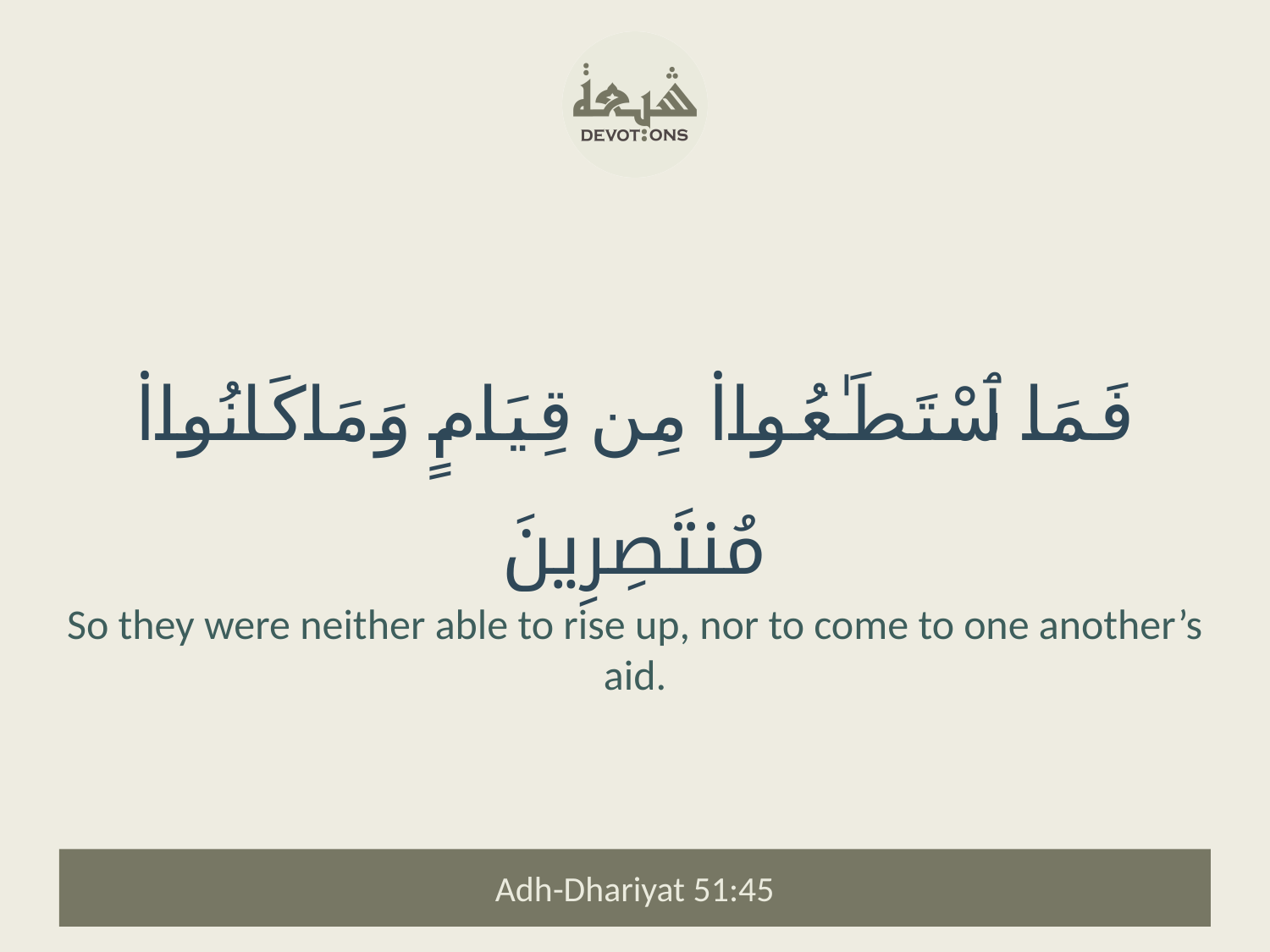

فَمَا ٱسْتَطَـٰعُوا۟ مِن قِيَامٍ وَمَا كَانُوا۟ مُنتَصِرِينَ
So they were neither able to rise up, nor to come to one another’s aid.
Adh-Dhariyat 51:45